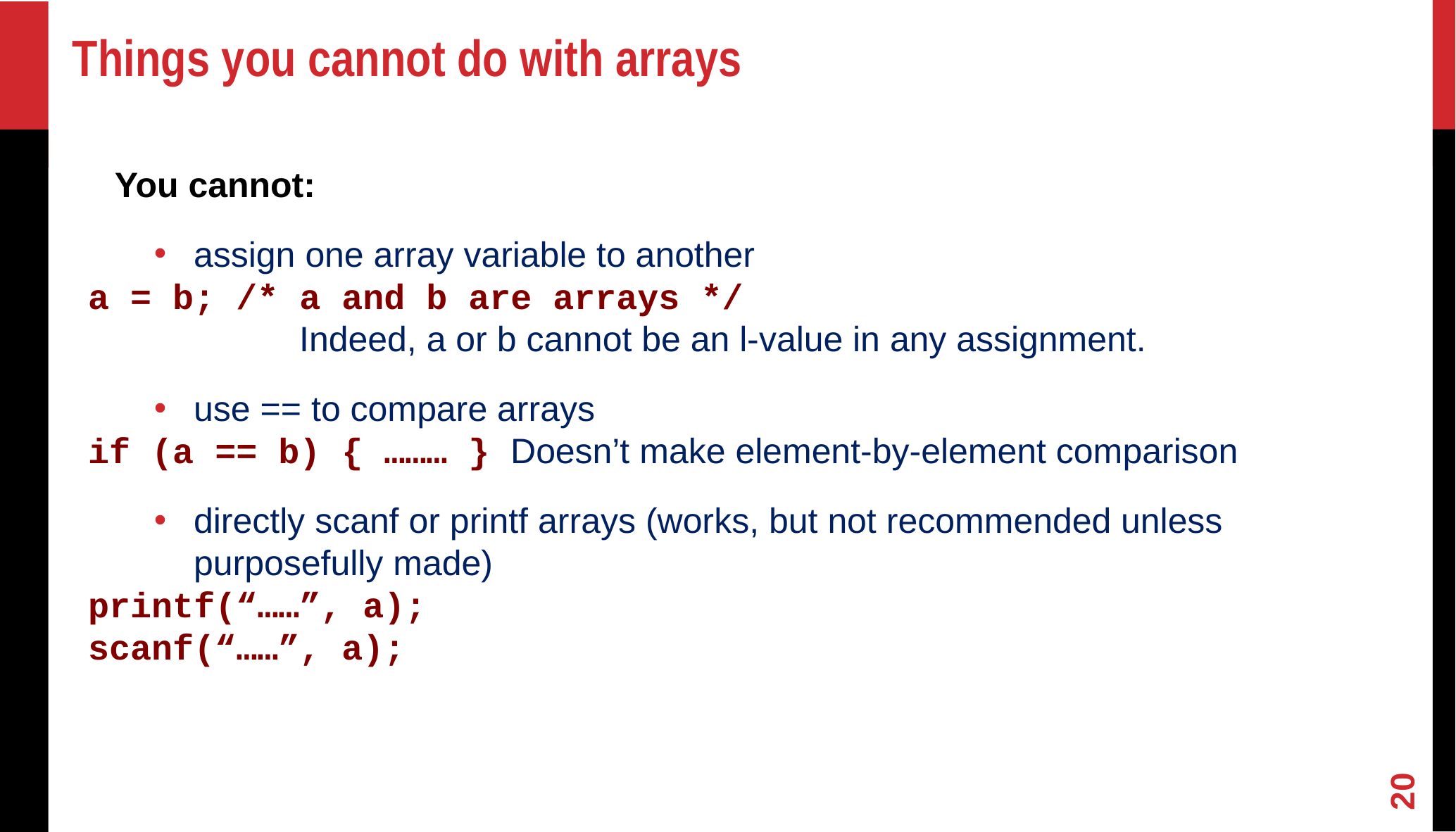

Things you cannot do with arrays
You cannot:
assign one array variable to another
a = b; /* a and b are arrays */
		Indeed, a or b cannot be an l-value in any assignment.
use == to compare arrays
if (a == b) { ……… } Doesn’t make element-by-element comparison
directly scanf or printf arrays (works, but not recommended unless purposefully made)
printf(“……”, a);
scanf(“……”, a);
20